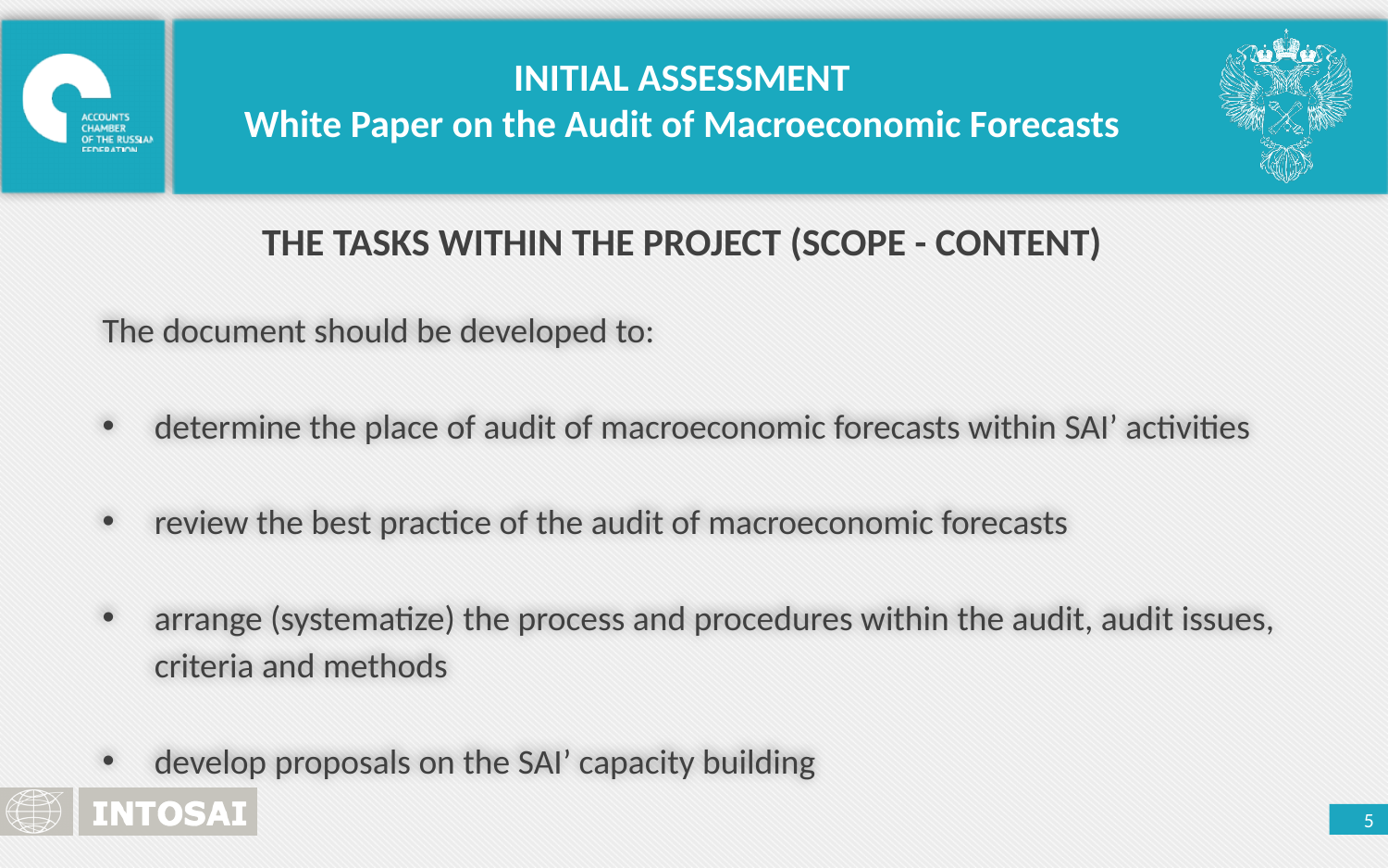

INITIAL ASSESSMENT
White Paper on the Audit of Macroeconomic Forecasts
THE TASKS WITHIN THE PROJECT (SCOPE - CONTENT)
The document should be developed to:

determine the place of audit of macroeconomic forecasts within SAI’ activities

review the best practice of the audit of macroeconomic forecasts

arrange (systematize) the process and procedures within the audit, audit issues, criteria and methods

develop proposals on the SAI’ capacity building